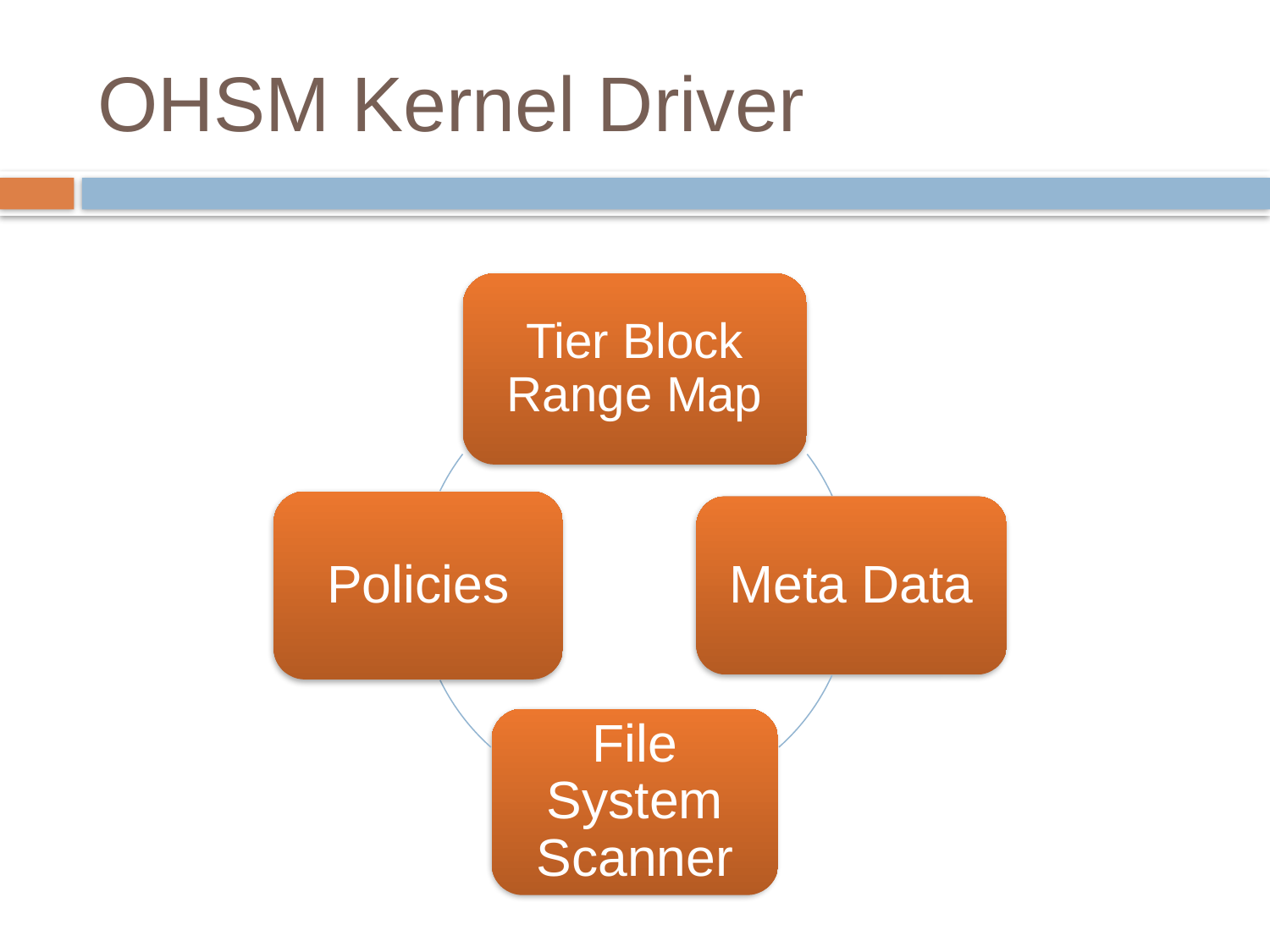

# OHSM Kernel Driver
Tier Block Range Map
Meta Data
File System Scanner
Policies